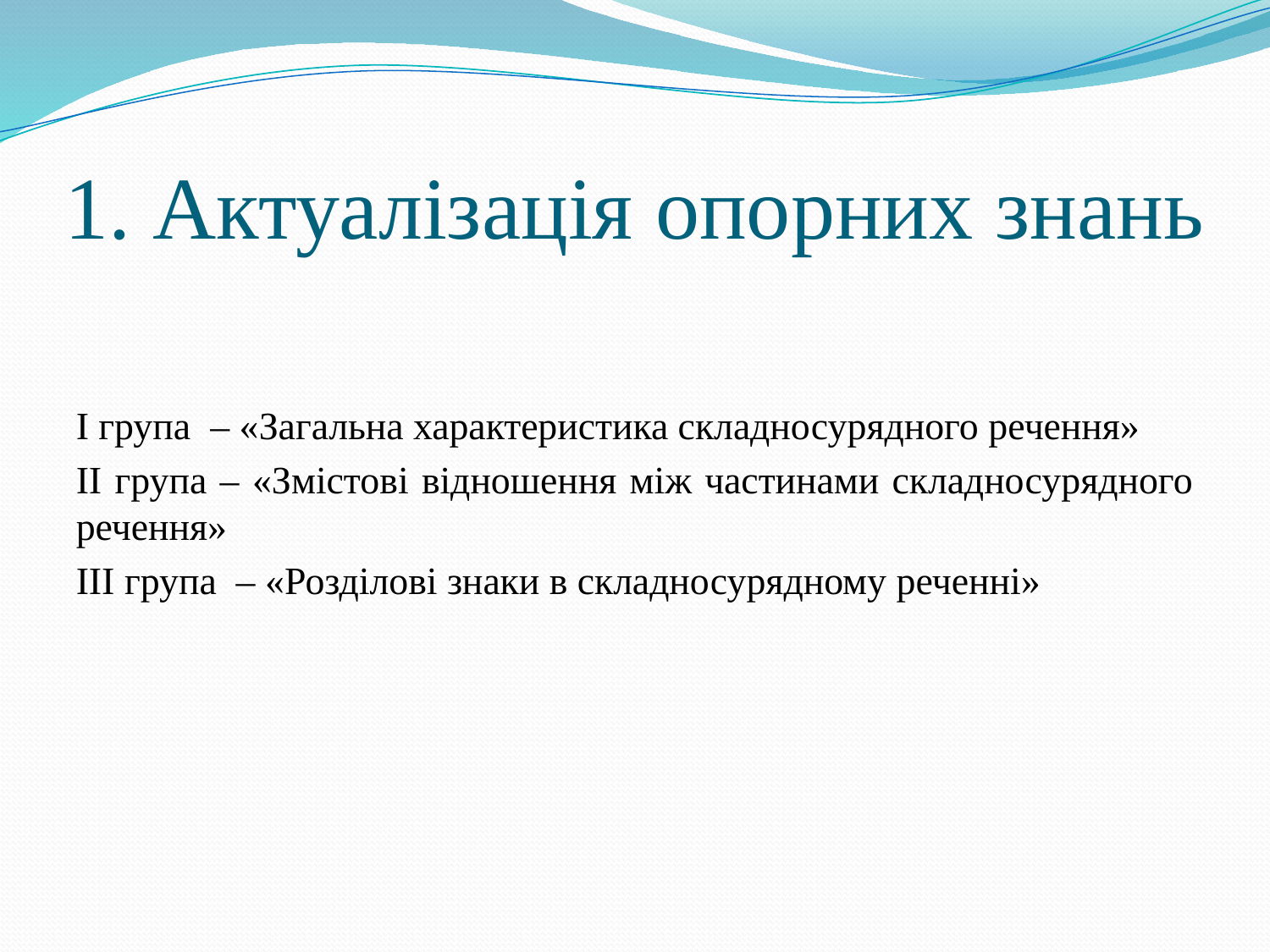

# 1. Актуалізація опорних знань

I група  – «Загальна характеристика складносурядного речення»
II група – «Змістові відношення між частинами складносурядного речення»
III група  – «Розділові знаки в складносурядному реченні»